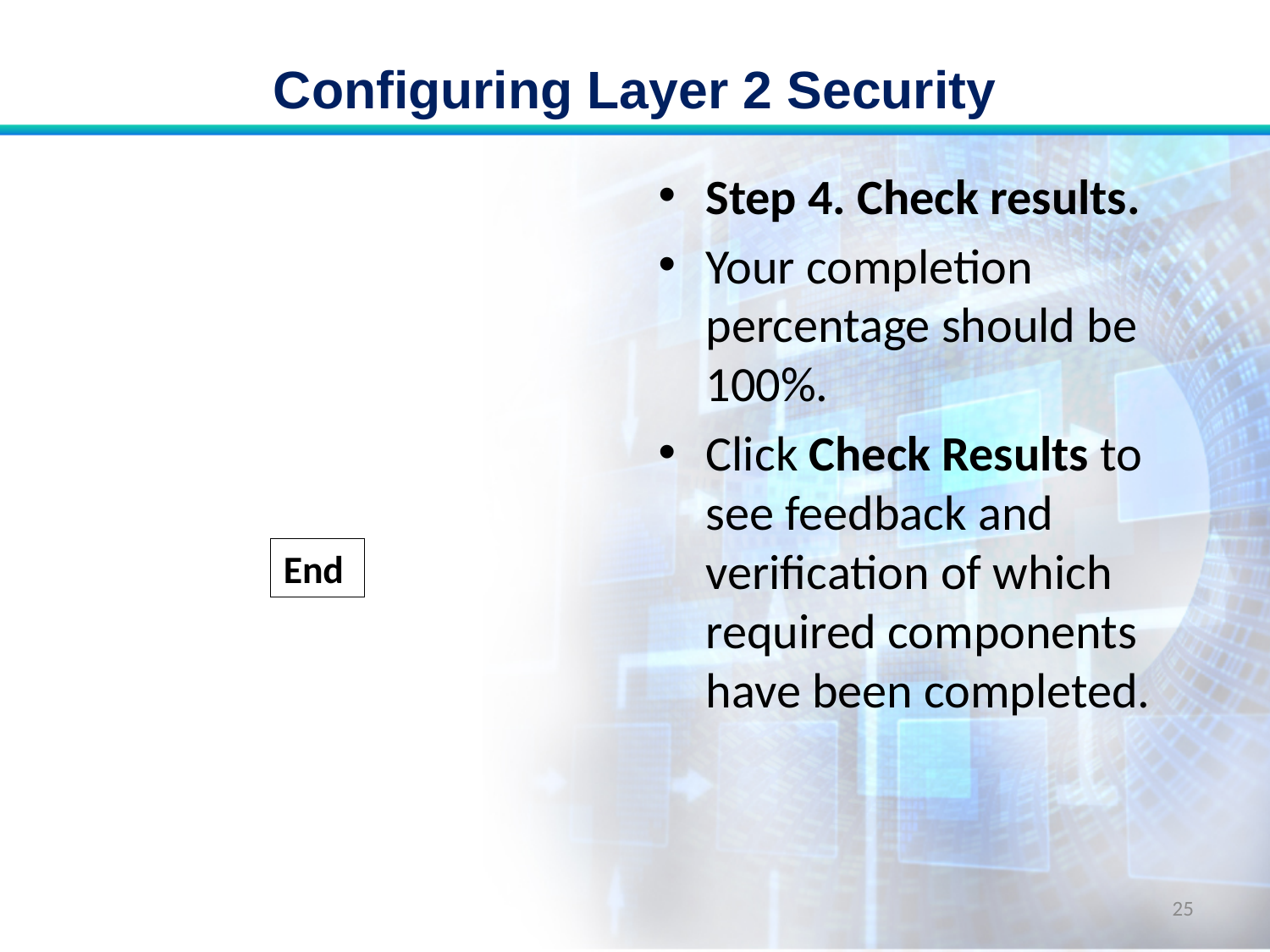

# Configuring Layer 2 Security
Step 4. Check results.
Your completion percentage should be 100%.
Click Check Results to see feedback and verification of which required components have been completed.
End
25